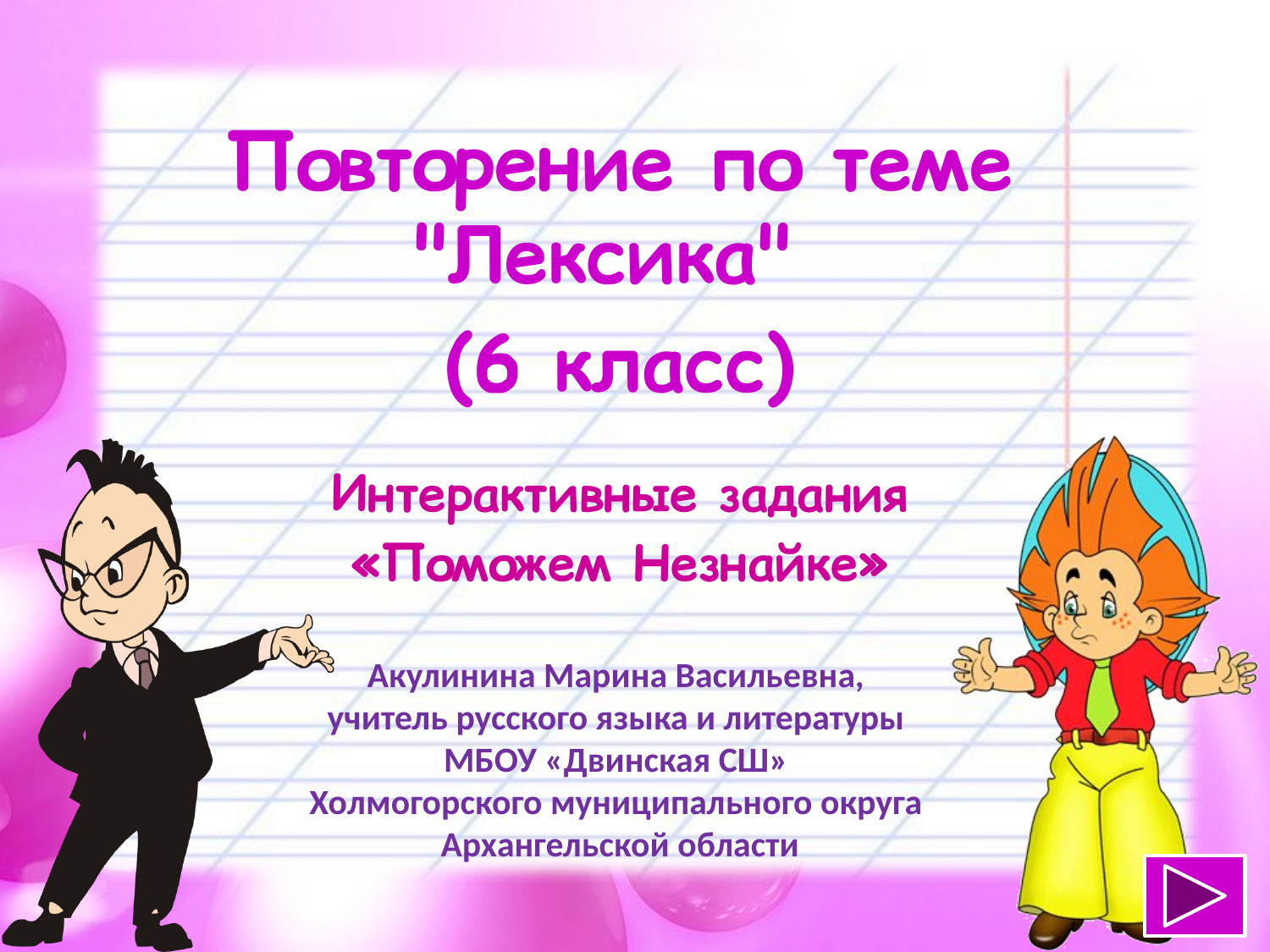

Повторение по теме "Лексика"
(6 класс)
Интерактивные задания
«Поможем Незнайке»
Акулинина Марина Васильевна,
учитель русского языка и литературы
МБОУ «Двинская СШ»
Холмогорского муниципального округа
Архангельской области